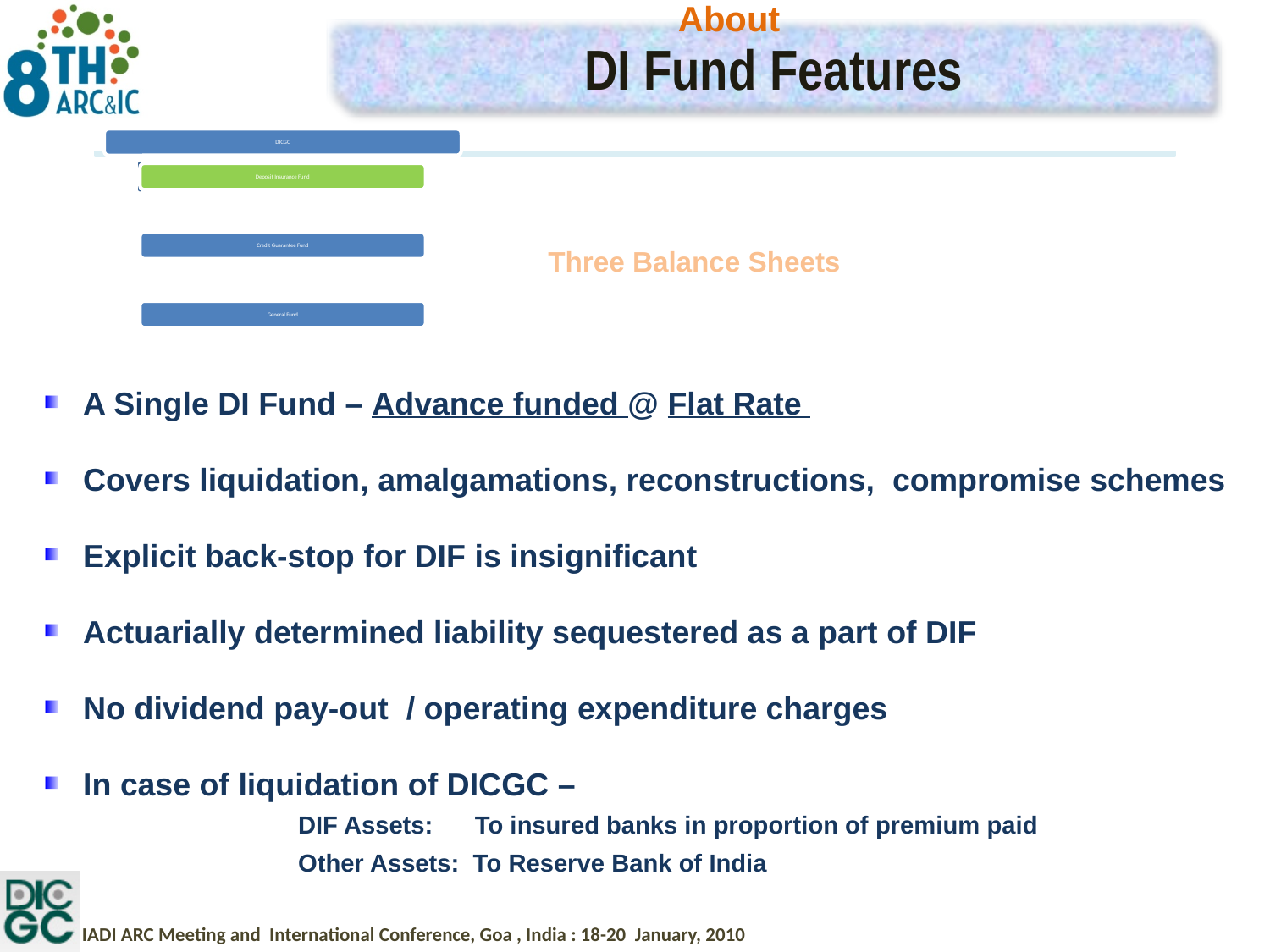

About
DI Fund Features

DICGC
Deposit Insurance Fund
Credit Guarantee Fund
General Fund
Three Balance Sheets
 A Single DI Fund – Advance funded @ Flat Rate

 Covers liquidation, amalgamations, reconstructions,  compromise schemes

 Explicit back-stop for DIF is insignificant

 Actuarially determined liability sequestered as a part of DIF

 No dividend pay-out  / operating expenditure charges

 In case of liquidation of DICGC –
		DIF Assets:      To insured banks in proportion of premium paid
		Other Assets:  To Reserve Bank of India